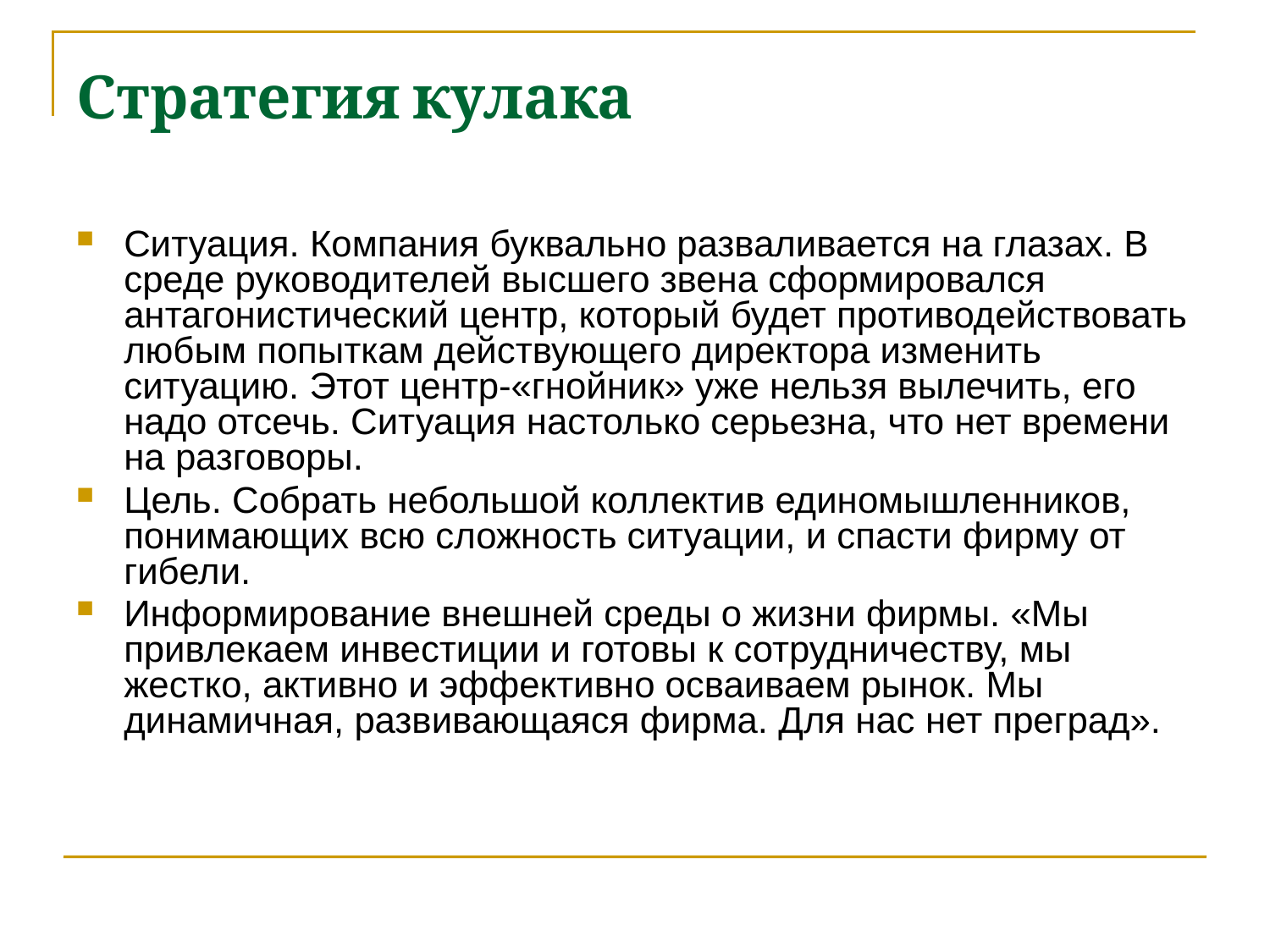

Стратегия кулака
Ситуация. Компания буквально разваливается на глазах. В среде руководителей высшего звена сформировался антагонистический центр, который будет противодействовать любым попыткам действующего директора изменить ситуацию. Этот центр-«гнойник» уже нельзя вылечить, его надо отсечь. Ситуация настолько серьезна, что нет времени на разговоры.
Цель. Собрать небольшой коллектив единомышленников, понимающих всю сложность ситуации, и спасти фирму от гибели.
Информирование внешней среды о жизни фирмы. «Мы привлекаем инвестиции и готовы к сотрудничеству, мы жестко, активно и эффективно осваиваем рынок. Мы динамичная, развивающаяся фирма. Для нас нет преград».